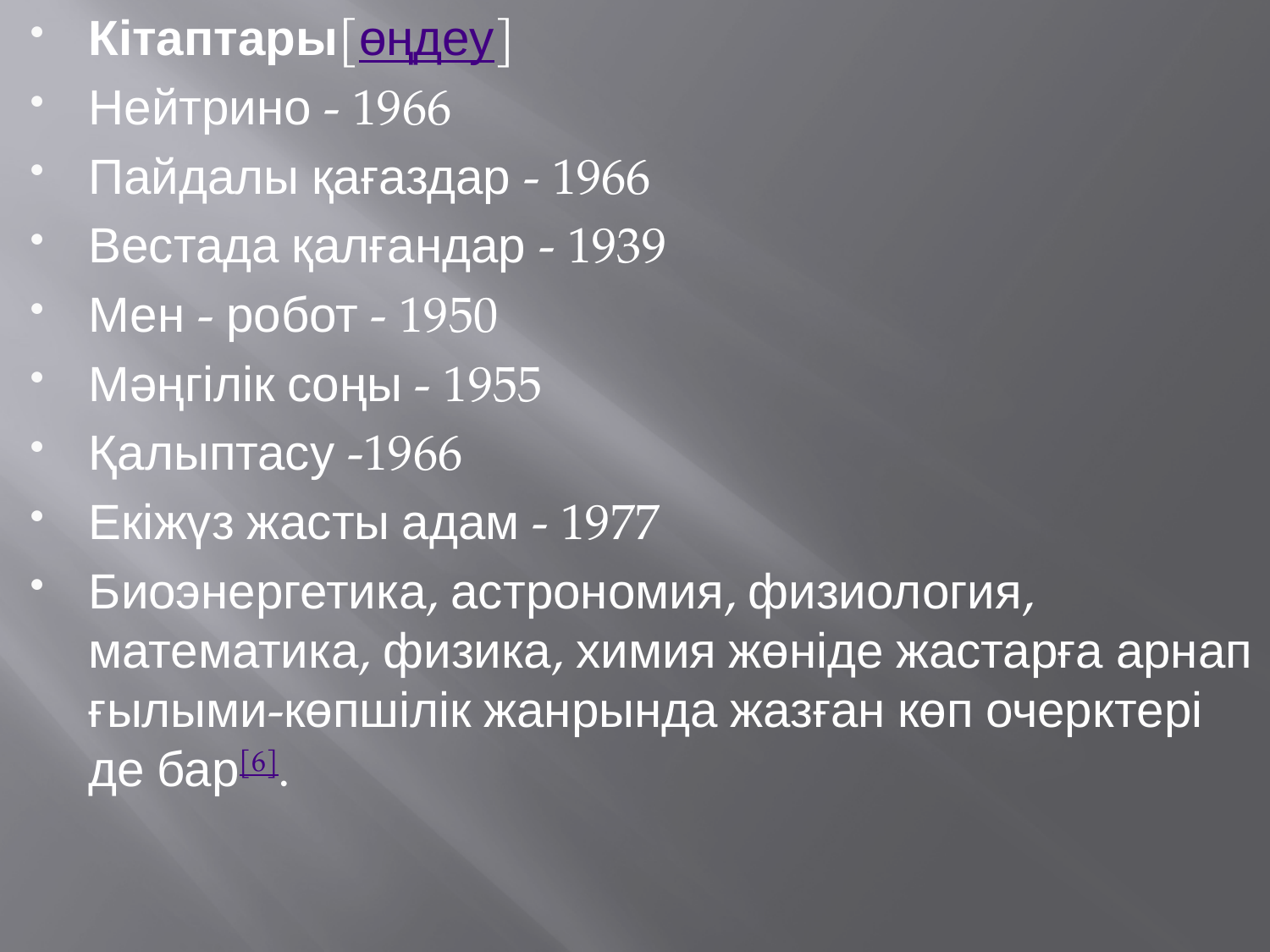

Кітаптары[өңдеу]
Нейтрино - 1966
Пайдалы қағаздар - 1966
Вестада қалғандар - 1939
Мен - робот - 1950
Мәңгілік соңы - 1955
Қалыптасу -1966
Екіжүз жасты адам - 1977
Биоэнергетика, астрономия, физиология, математика, физика, химия жөніде жастарға арнап ғылыми-көпшілік жанрында жазған көп очерктері де бар[6].